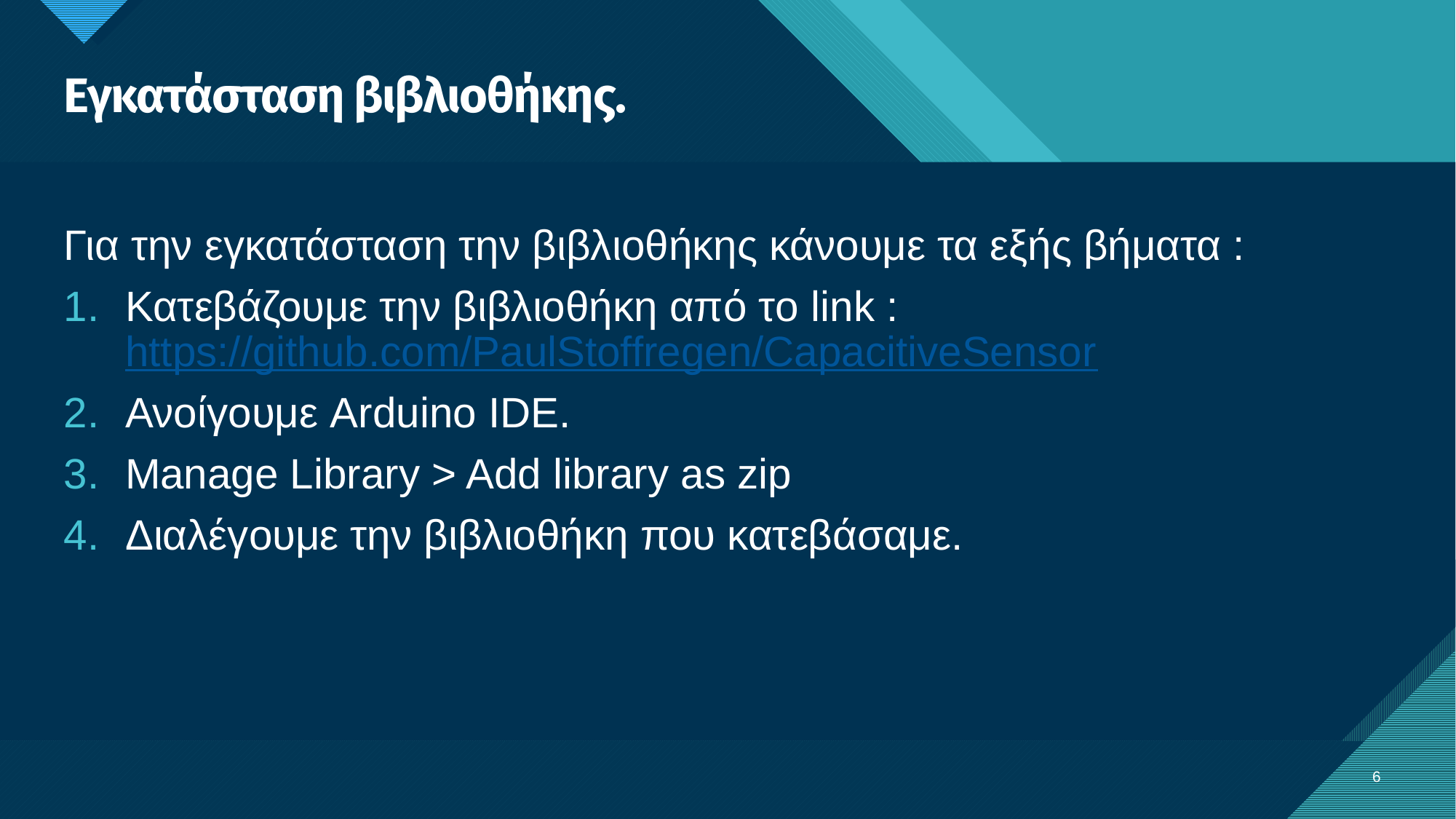

# Εγκατάσταση βιβλιοθήκης.
Για την εγκατάσταση την βιβλιοθήκης κάνουμε τα εξής βήματα :
Κατεβάζουμε την βιβλιοθήκη από το link : https://github.com/PaulStoffregen/CapacitiveSensor
Ανοίγουμε Arduino IDE.
Manage Library > Add library as zip
Διαλέγουμε την βιβλιοθήκη που κατεβάσαμε.
6